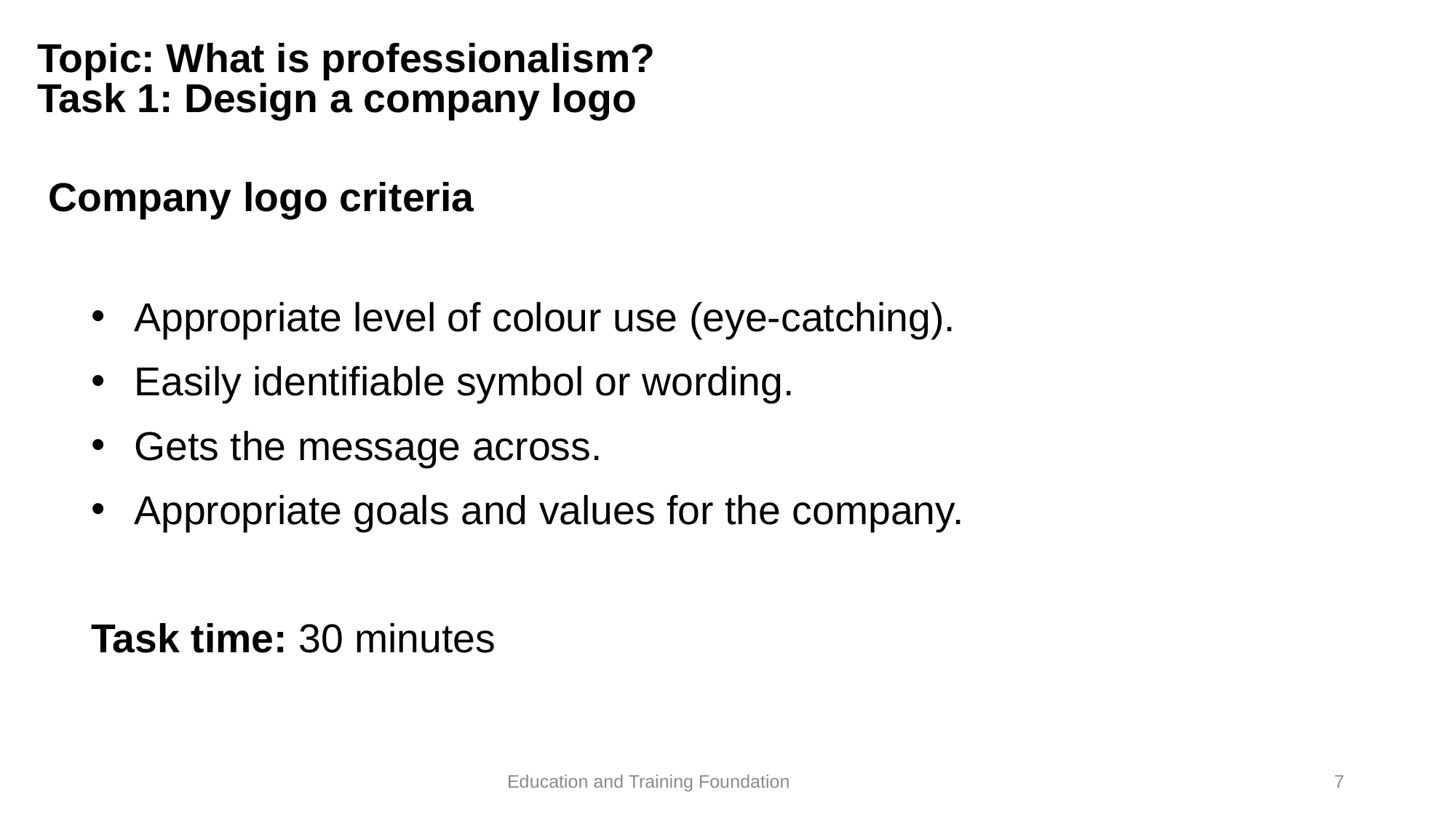

# Topic: What is professionalism? Task 1: Design a company logo
Company logo criteria

Appropriate level of colour use (eye-catching).
Easily identifiable symbol or wording.
Gets the message across.
Appropriate goals and values for the company.

Task time: 30 minutes
7
Education and Training Foundation